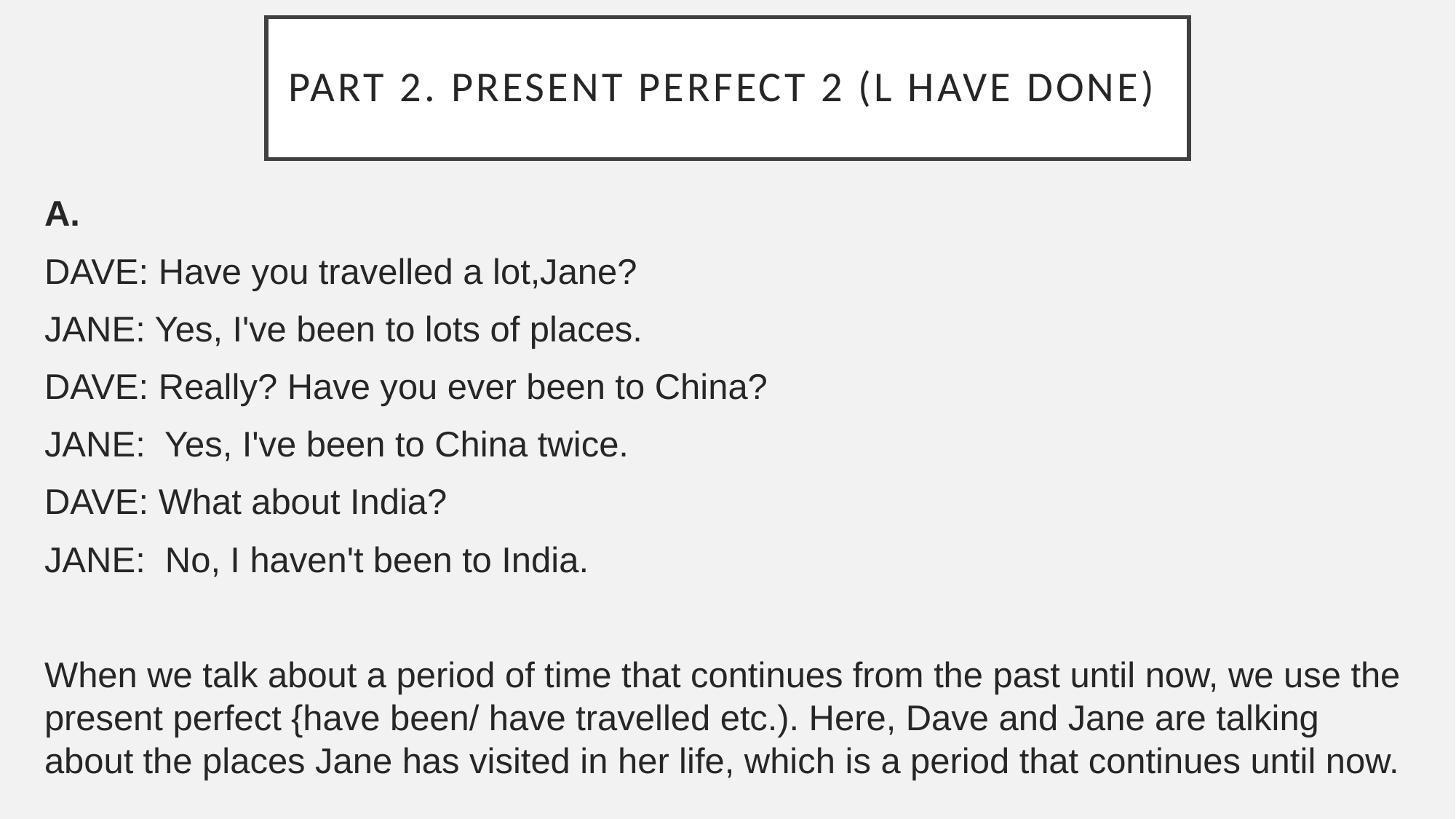

# Part 2. Present perfect 2 (l have done)
A.
DAVE: Have you travelled a lot,Jane?
JANE: Yes, I've been to lots of places.
DAVE: Really? Have you ever been to China?
JANE:  Yes, I've been to China twice.
DAVE: What about India?
JANE:  No, I haven't been to India.

When we talk about a period of time that continues from the past until now, we use the present perfect {have been/ have travelled etc.). Here, Dave and Jane are talking about the places Jane has visited in her life, which is a period that continues until now.